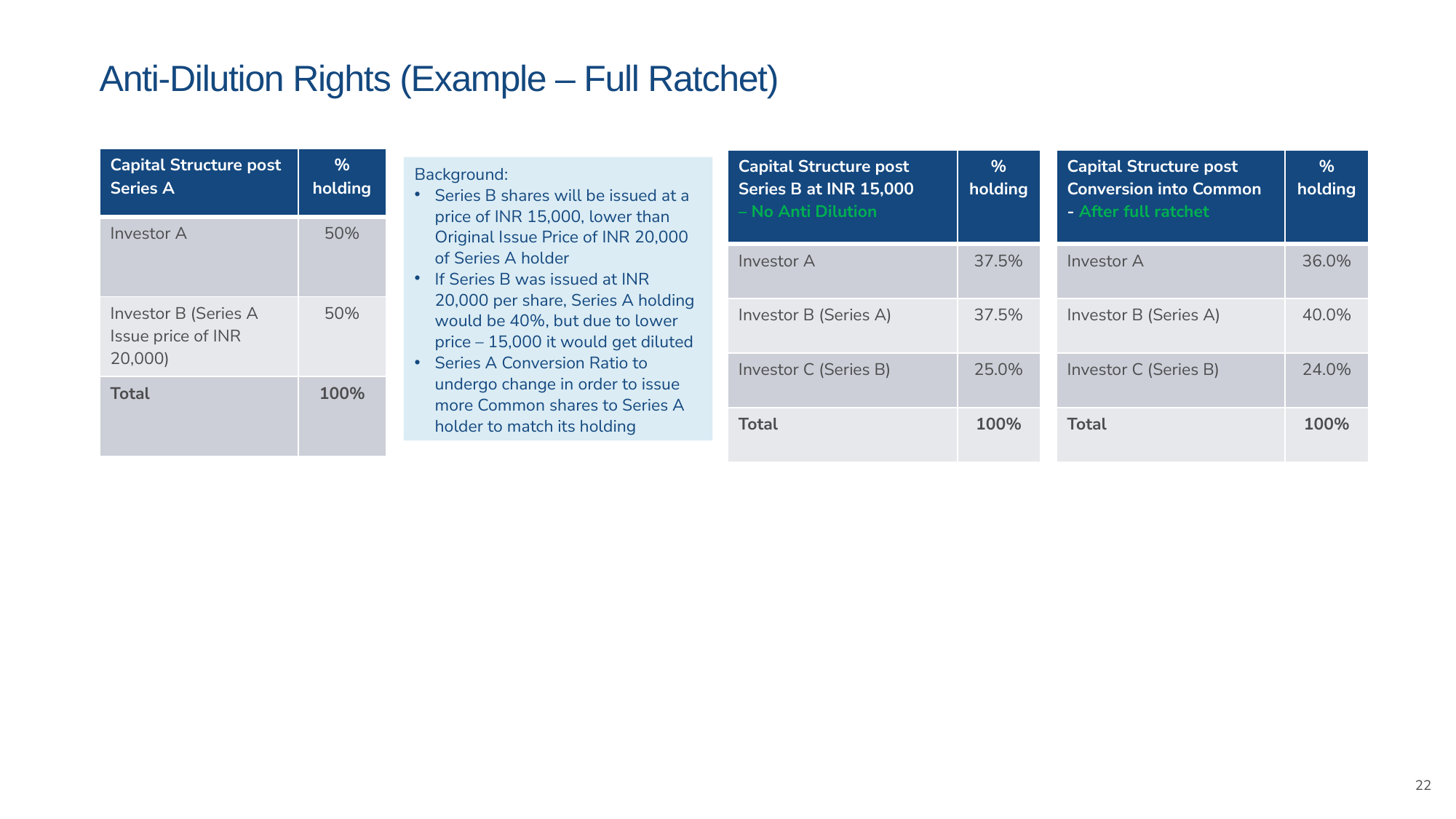

# Anti-Dilution Rights (Example – Full Ratchet)
| Capital Structure post Series A | % holding |
| --- | --- |
| Investor A | 50% |
| Investor B (Series A Issue price of INR 20,000) | 50% |
| Total | 100% |
| Capital Structure post Series B at INR 15,000 – No Anti Dilution | % holding |
| --- | --- |
| Investor A | 37.5% |
| Investor B (Series A) | 37.5% |
| Investor C (Series B) | 25.0% |
| Total | 100% |
| Capital Structure post Conversion into Common - After full ratchet | % holding |
| --- | --- |
| Investor A | 36.0% |
| Investor B (Series A) | 40.0% |
| Investor C (Series B) | 24.0% |
| Total | 100% |
Background:
Series B shares will be issued at a price of INR 15,000, lower than Original Issue Price of INR 20,000 of Series A holder
If Series B was issued at INR 20,000 per share, Series A holding would be 40%, but due to lower price – 15,000 it would get diluted
Series A Conversion Ratio to undergo change in order to issue more Common shares to Series A holder to match its holding
22